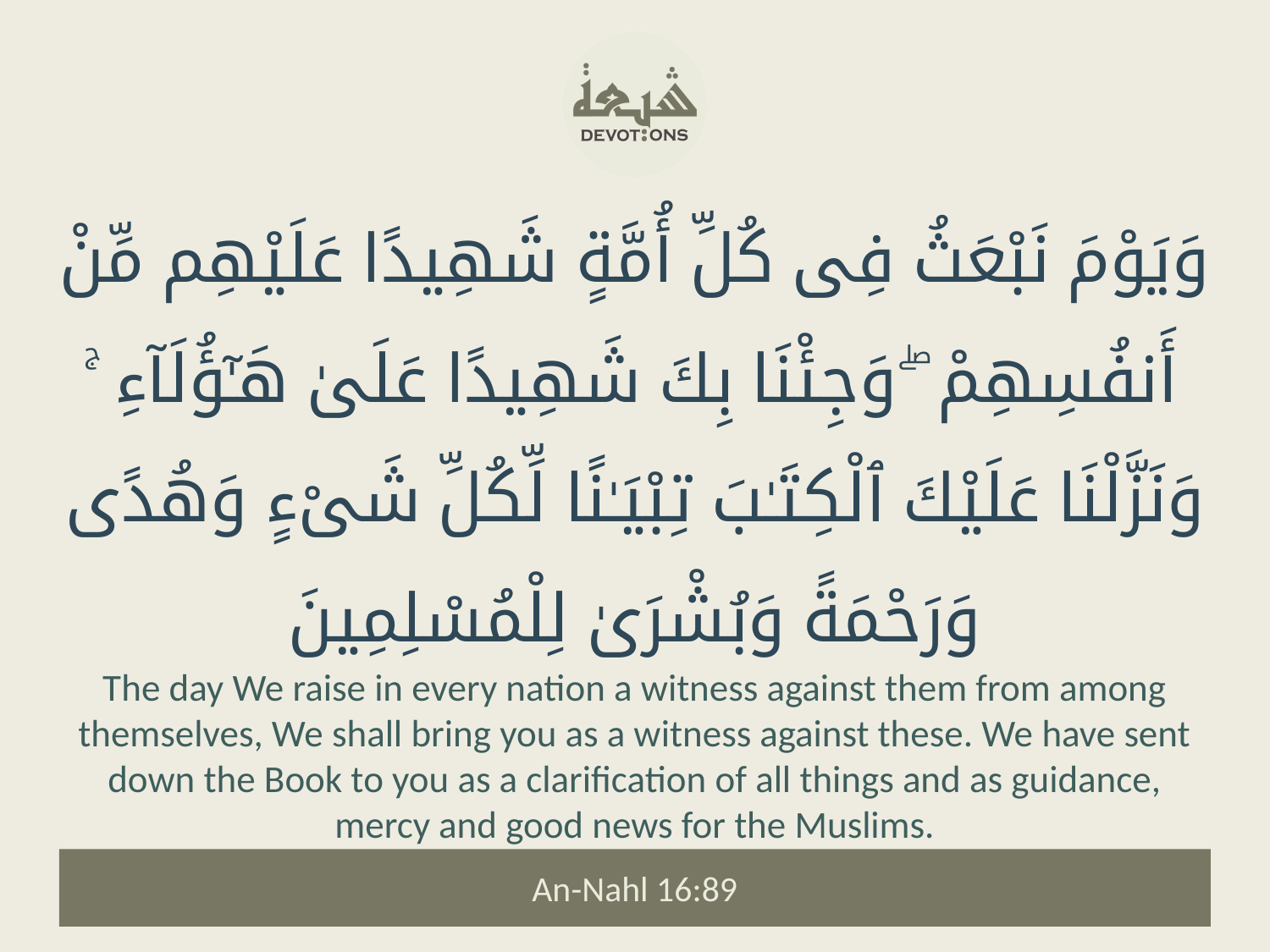

وَيَوْمَ نَبْعَثُ فِى كُلِّ أُمَّةٍ شَهِيدًا عَلَيْهِم مِّنْ أَنفُسِهِمْ ۖ وَجِئْنَا بِكَ شَهِيدًا عَلَىٰ هَـٰٓؤُلَآءِ ۚ وَنَزَّلْنَا عَلَيْكَ ٱلْكِتَـٰبَ تِبْيَـٰنًا لِّكُلِّ شَىْءٍ وَهُدًى وَرَحْمَةً وَبُشْرَىٰ لِلْمُسْلِمِينَ
The day We raise in every nation a witness against them from among themselves, We shall bring you as a witness against these. We have sent down the Book to you as a clarification of all things and as guidance, mercy and good news for the Muslims.
An-Nahl 16:89